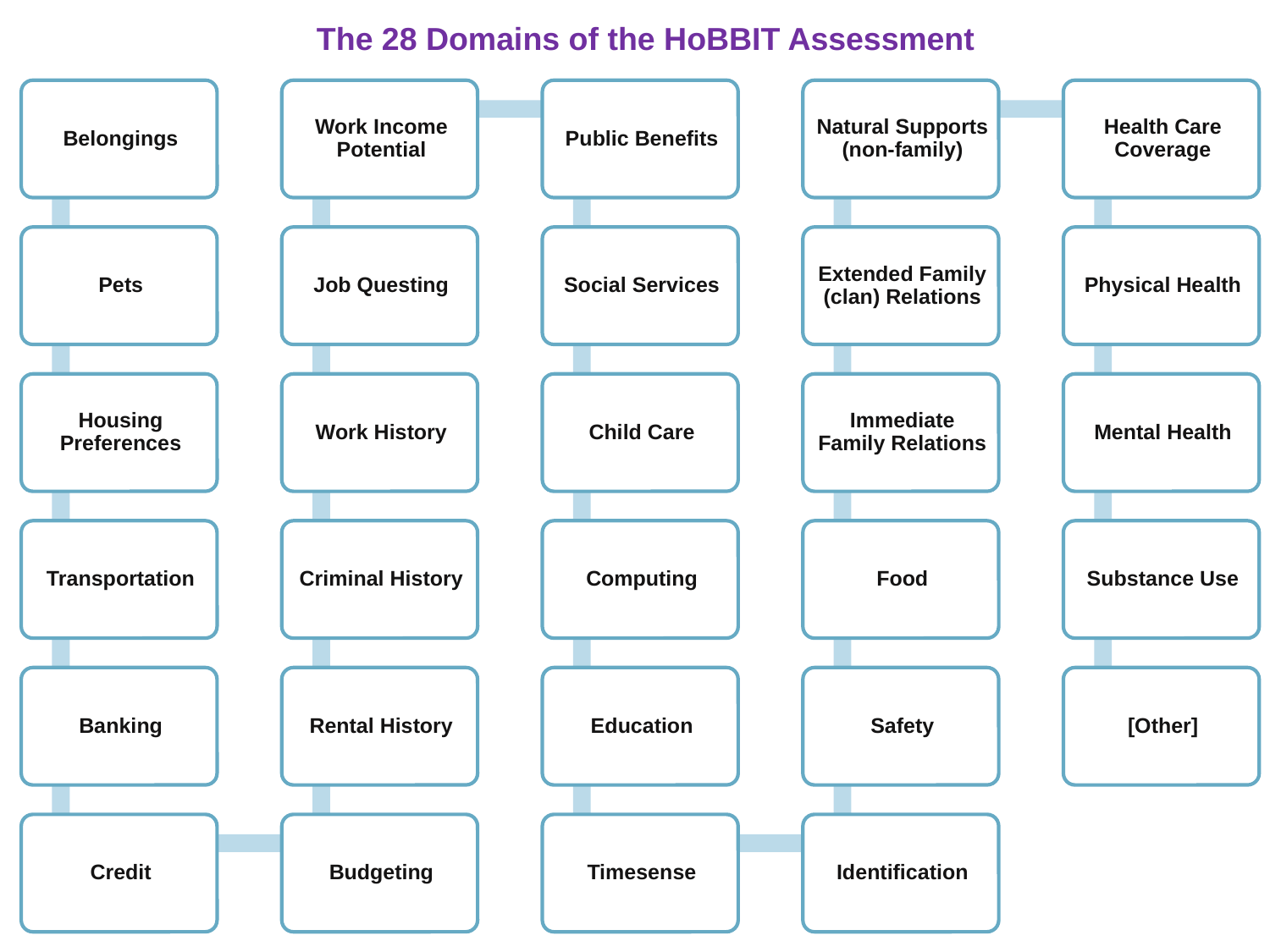

The 28 Domains of the HoBBIT Assessment
Belongings
Pets
Housing Preferences
Transportation
Banking
Credit
Budgeting
Rental History
Criminal History
Work History
Job Questing
Work Income Potential
Public Benefits
Social Services
Child Care
Computing
Education
Timesense
Identification
Safety
Food
Immediate Family Relations
Extended Family (clan) Relations
Natural Supports (non-family)
Health Care Coverage
Physical Health
Mental Health
Substance Use
[Other]